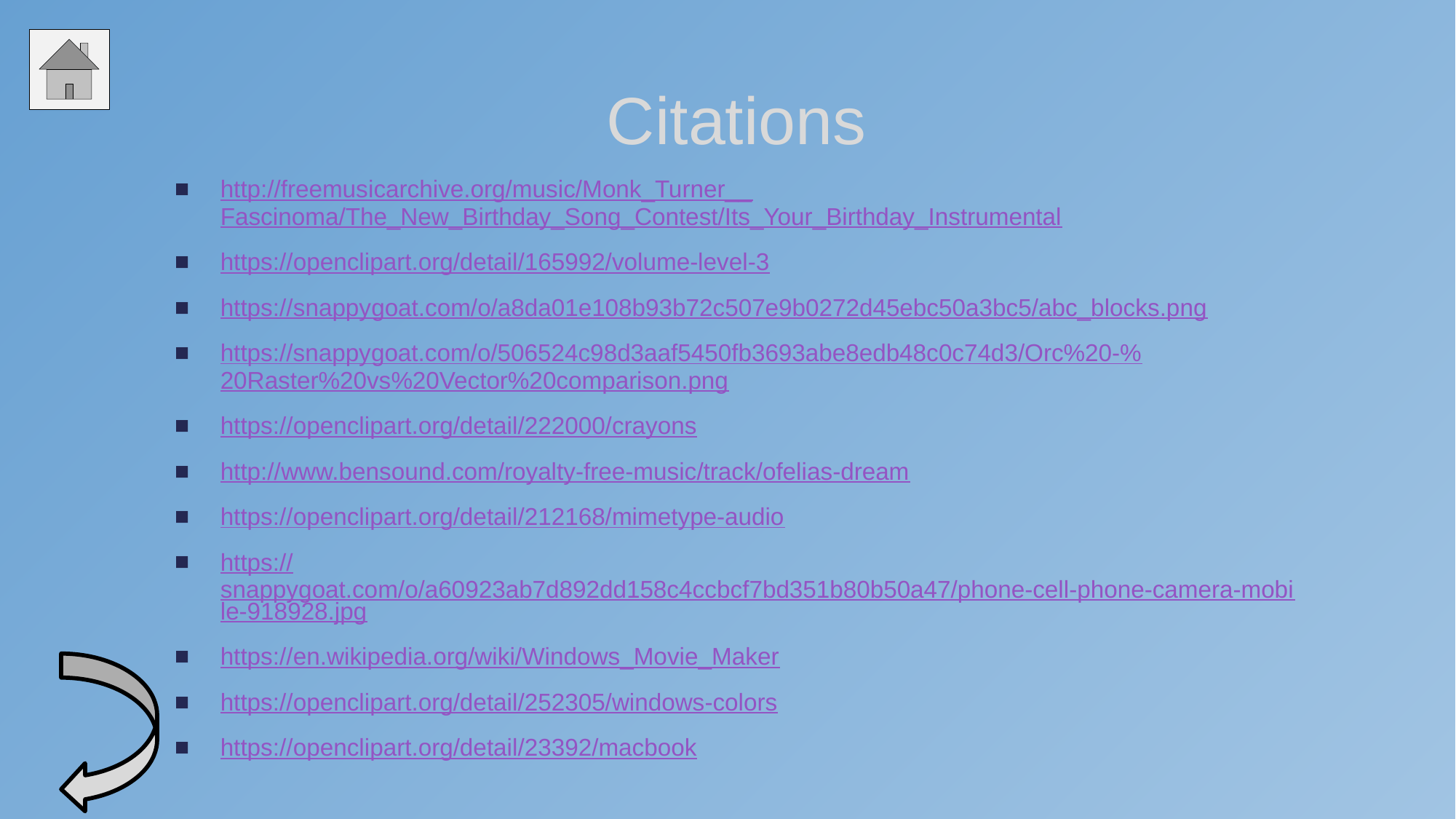

# Citations
http://freemusicarchive.org/music/Monk_Turner__Fascinoma/The_New_Birthday_Song_Contest/Its_Your_Birthday_Instrumental
https://openclipart.org/detail/165992/volume-level-3
https://snappygoat.com/o/a8da01e108b93b72c507e9b0272d45ebc50a3bc5/abc_blocks.png
https://snappygoat.com/o/506524c98d3aaf5450fb3693abe8edb48c0c74d3/Orc%20-%20Raster%20vs%20Vector%20comparison.png
https://openclipart.org/detail/222000/crayons
http://www.bensound.com/royalty-free-music/track/ofelias-dream
https://openclipart.org/detail/212168/mimetype-audio
https://snappygoat.com/o/a60923ab7d892dd158c4ccbcf7bd351b80b50a47/phone-cell-phone-camera-mobile-918928.jpg
https://en.wikipedia.org/wiki/Windows_Movie_Maker
https://openclipart.org/detail/252305/windows-colors
https://openclipart.org/detail/23392/macbook